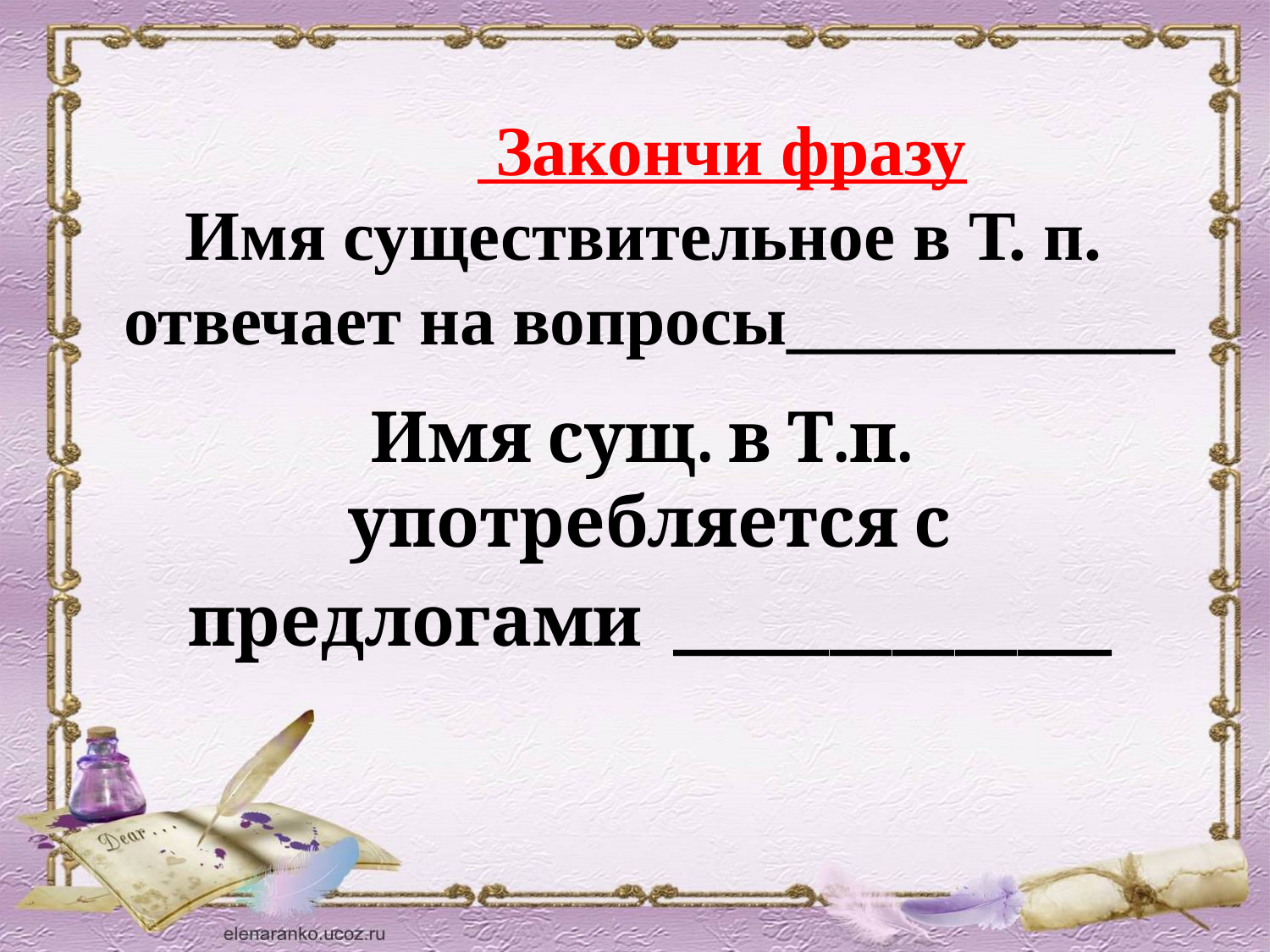

Закончи фразу
 Имя существительное в Т. п. отвечает на вопросы___________
Имя сущ. в Т.п.  употребляется с предлогами  ______________